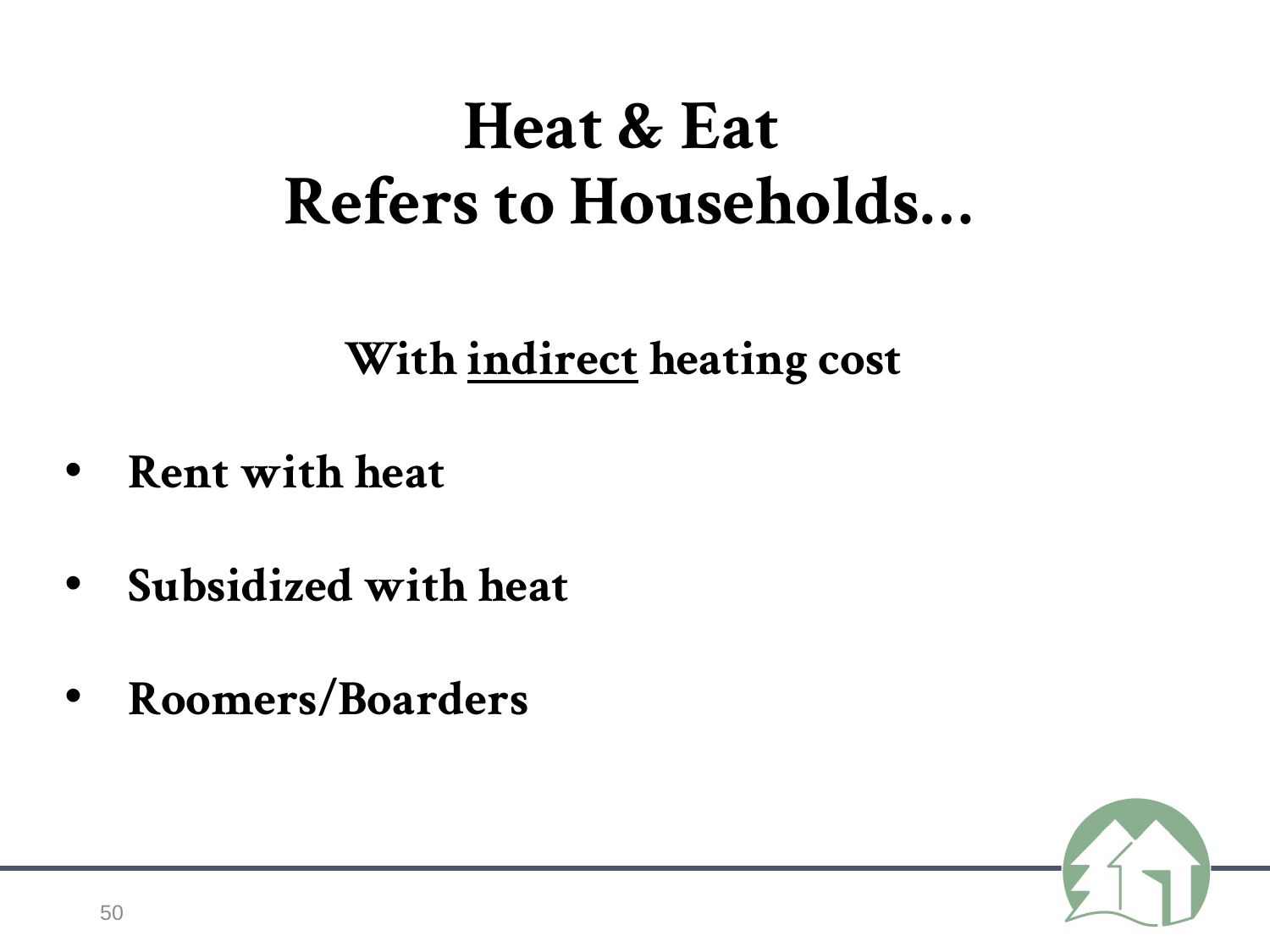

# Heat & Eat Refers to Households…
With indirect heating cost
Rent with heat
Subsidized with heat
Roomers/Boarders

50